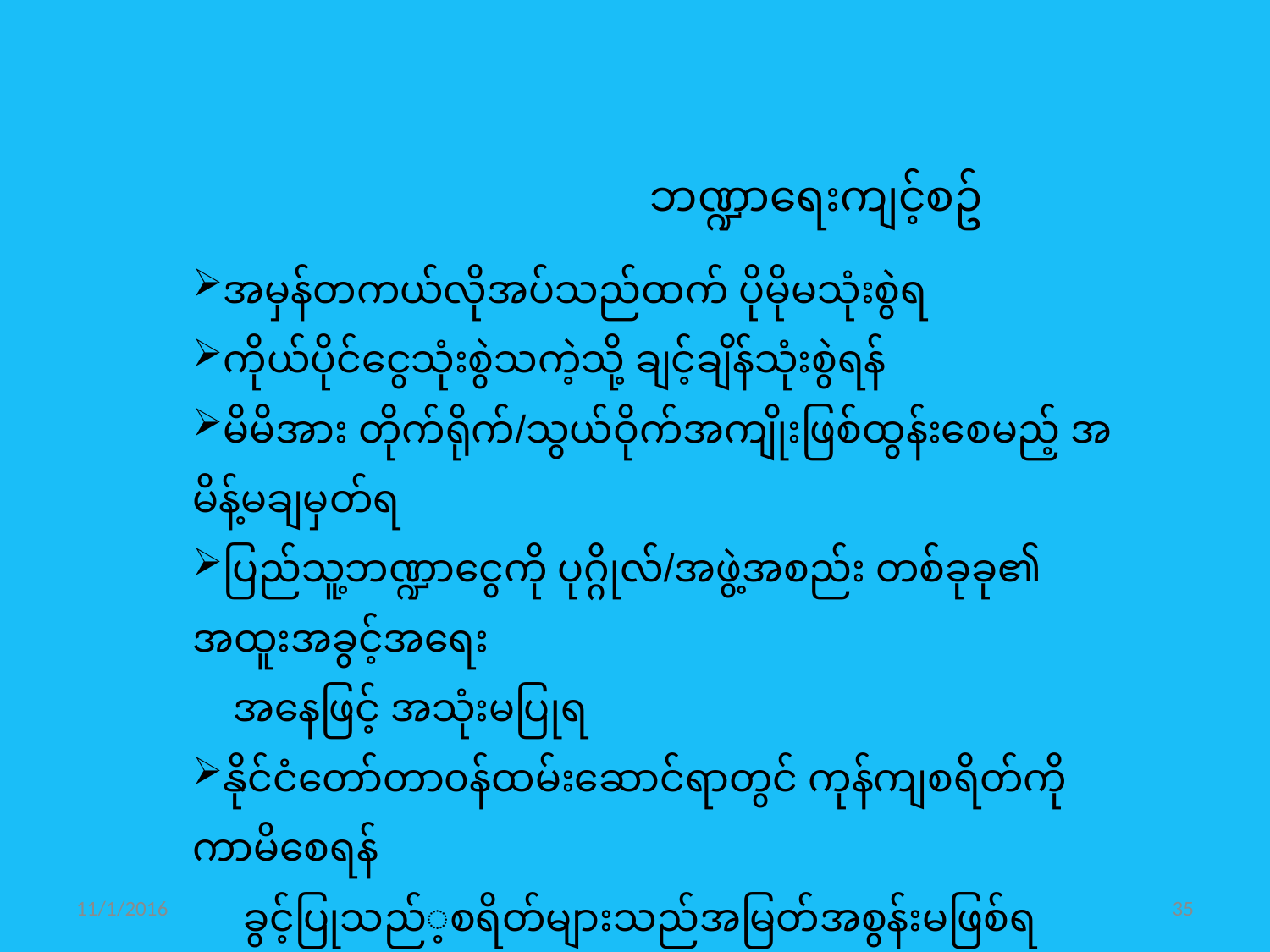

ဘဏ္ဍာရေးကျင့်စဥ်
အမှန်တကယ်လိုအပ်သည်ထက် ပိုမိုမသုံးစွဲရ
ကိုယ်ပိုင်ငွေသုံးစွဲသကဲ့သို့ ချင့်ချိန်သုံးစွဲရန်
မိမိအား တိုက်ရိုက်/သွယ်ဝိုက်အကျိုးဖြစ်ထွန်းစေမည့် အမိန့်မချမှတ်ရ
ပြည်သူ့ဘဏ္ဍာငွေကို ပုဂ္ဂိုလ်/အဖွဲ့အစည်း တစ်ခုခု၏ အထူးအခွင့်အရေး
    အနေဖြင့် အသုံးမပြုရ
နိုင်ငံတော်တာ၀န်ထမ်းဆောင်ရာတွင် ကုန်ကျစရိတ်ကို ကာမိစေရန်
     ခွင့်ပြုသည်‌့စရိတ်များသည်အမြတ်အစွန်းမဖြစ်ရ

11/1/2016
35